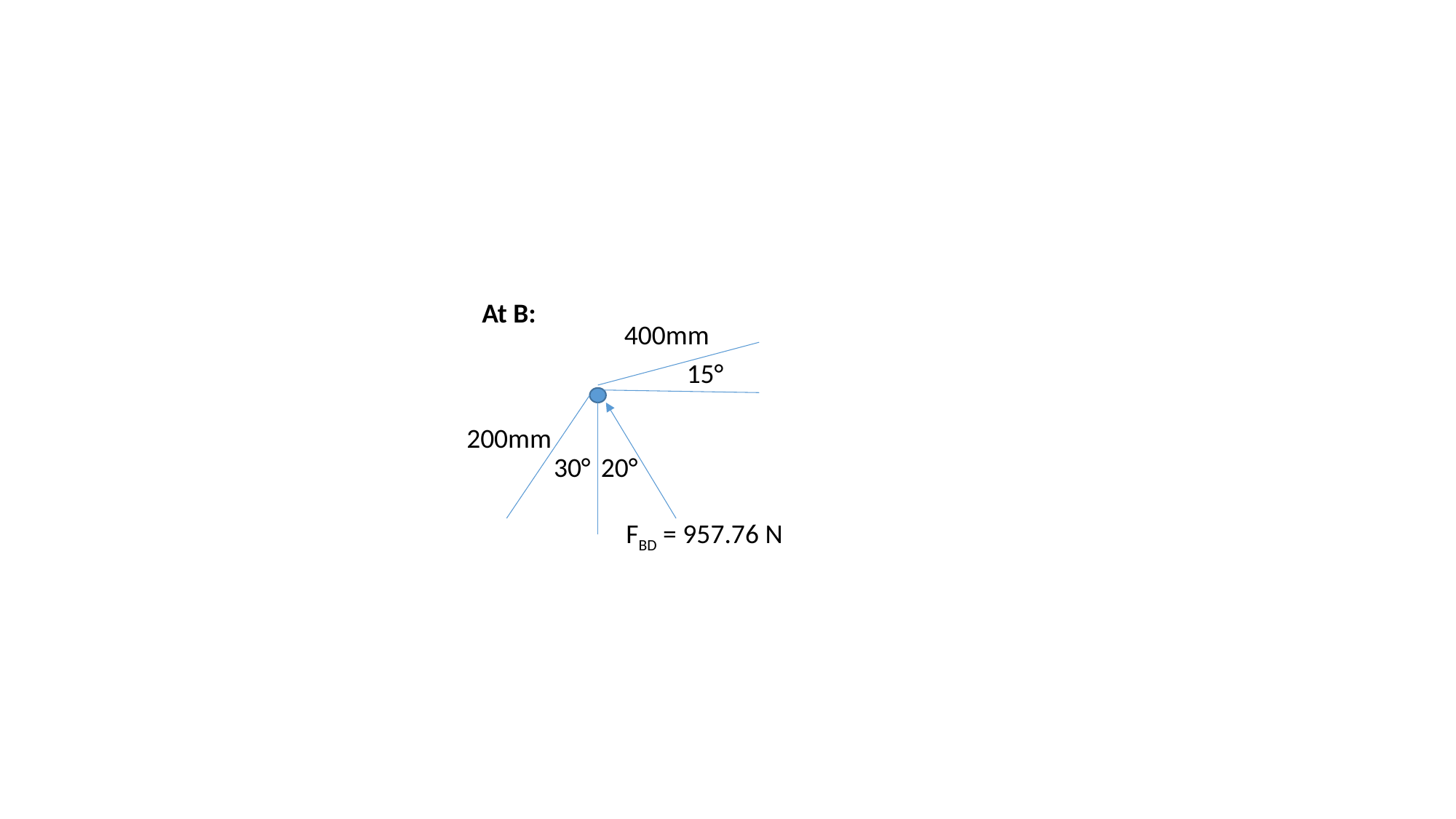

At B:
400mm
15°

200mm
30°
20°
FBD = 957.76 N